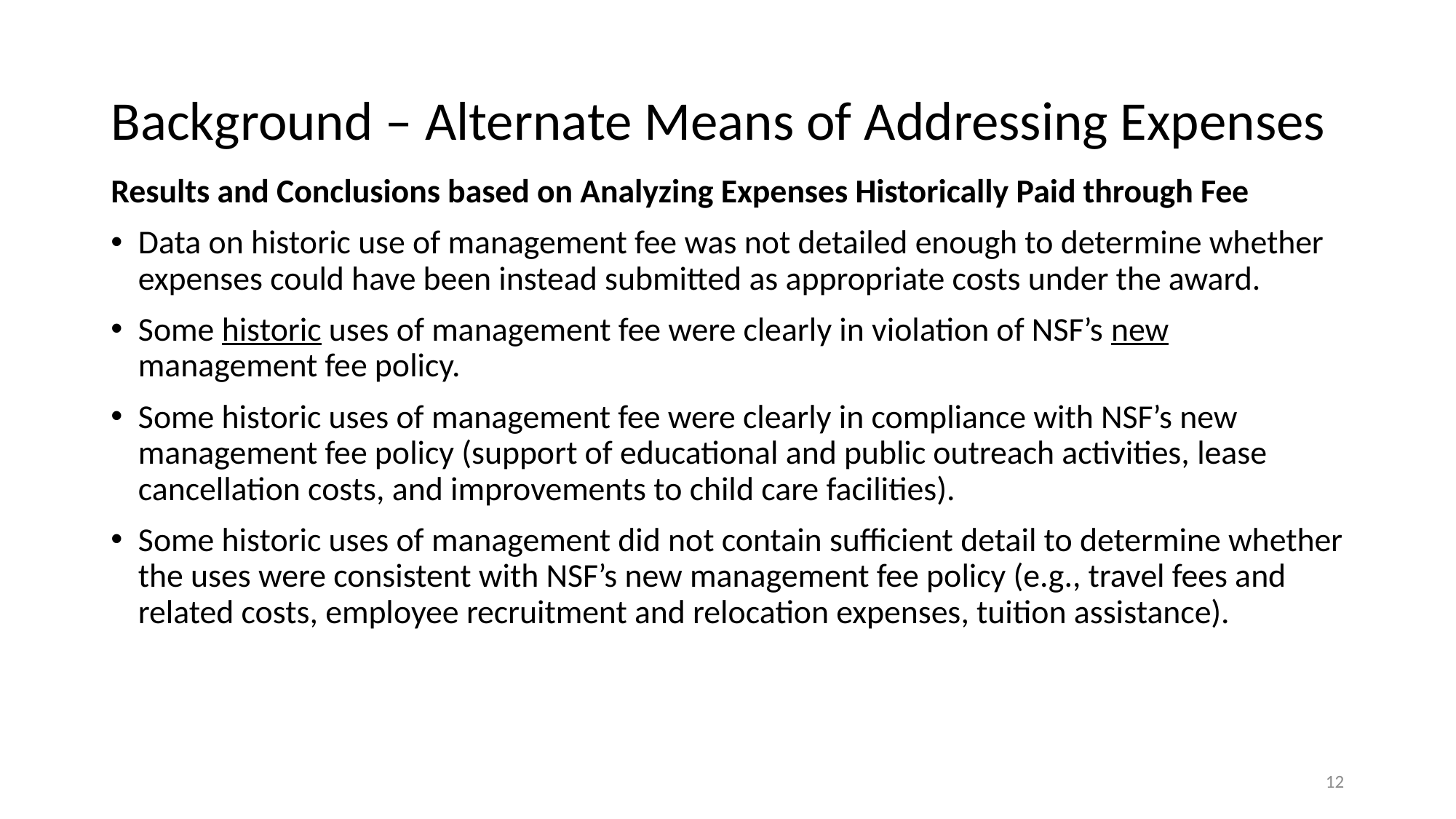

# Background – Alternate Means of Addressing Expenses
Results and Conclusions based on Analyzing Expenses Historically Paid through Fee
Data on historic use of management fee was not detailed enough to determine whether expenses could have been instead submitted as appropriate costs under the award.
Some historic uses of management fee were clearly in violation of NSF’s new management fee policy.
Some historic uses of management fee were clearly in compliance with NSF’s new management fee policy (support of educational and public outreach activities, lease cancellation costs, and improvements to child care facilities).
Some historic uses of management did not contain sufficient detail to determine whether the uses were consistent with NSF’s new management fee policy (e.g., travel fees and related costs, employee recruitment and relocation expenses, tuition assistance).

12